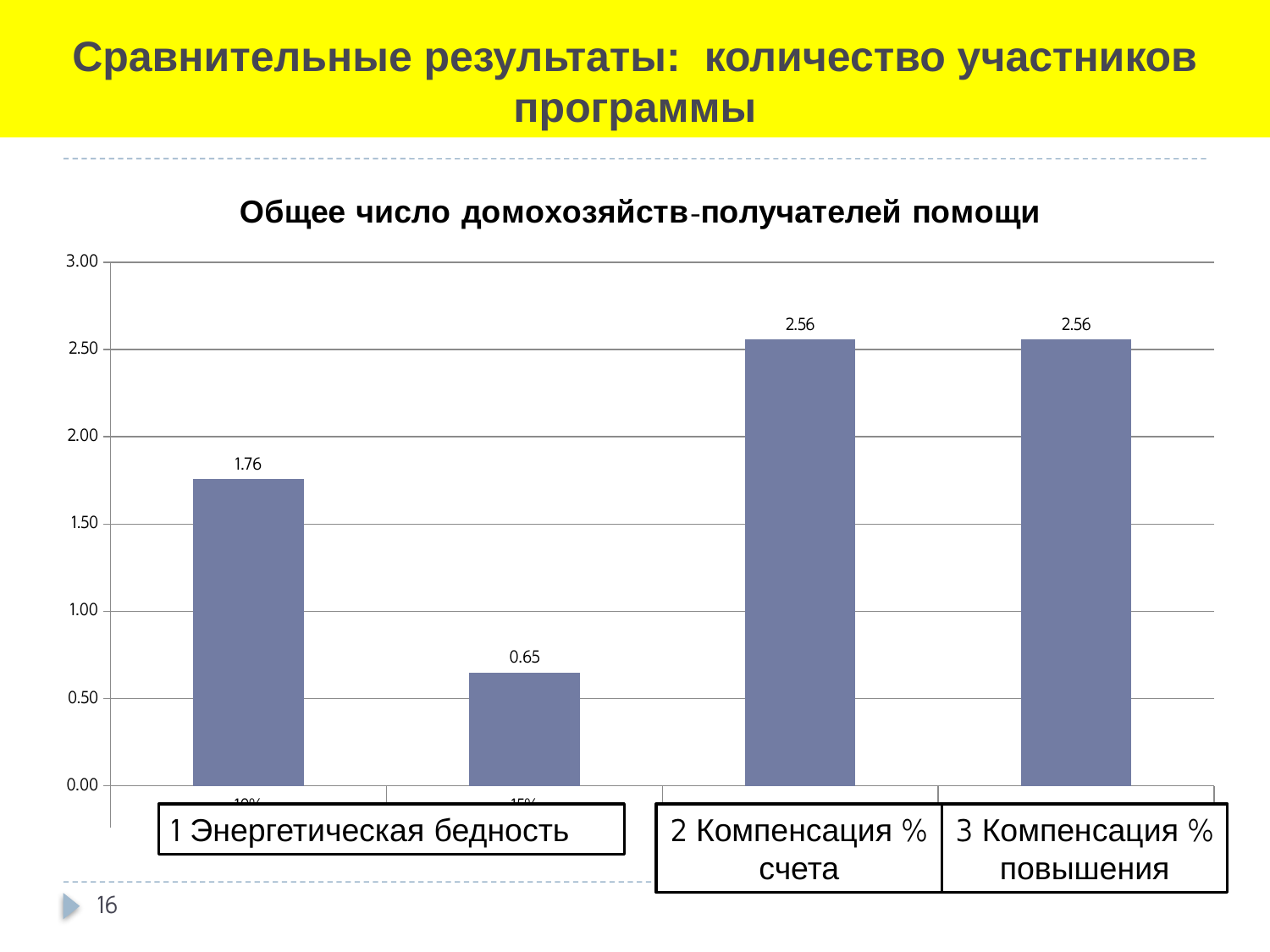

# Сравнительные результаты:  количество участников программы

### Chart: Общее число домохозяйств-получателей помощи

| Category | Total number of HH beneficiaries |
|---|---|
| 10% | 1.76 |
| 15% | 0.6500000000000004 |
|  | 2.56 |
|  | 2.56 |
1 Энергетическая бедность
2 Компенсация % счета
3 Компенсация % повышения
16